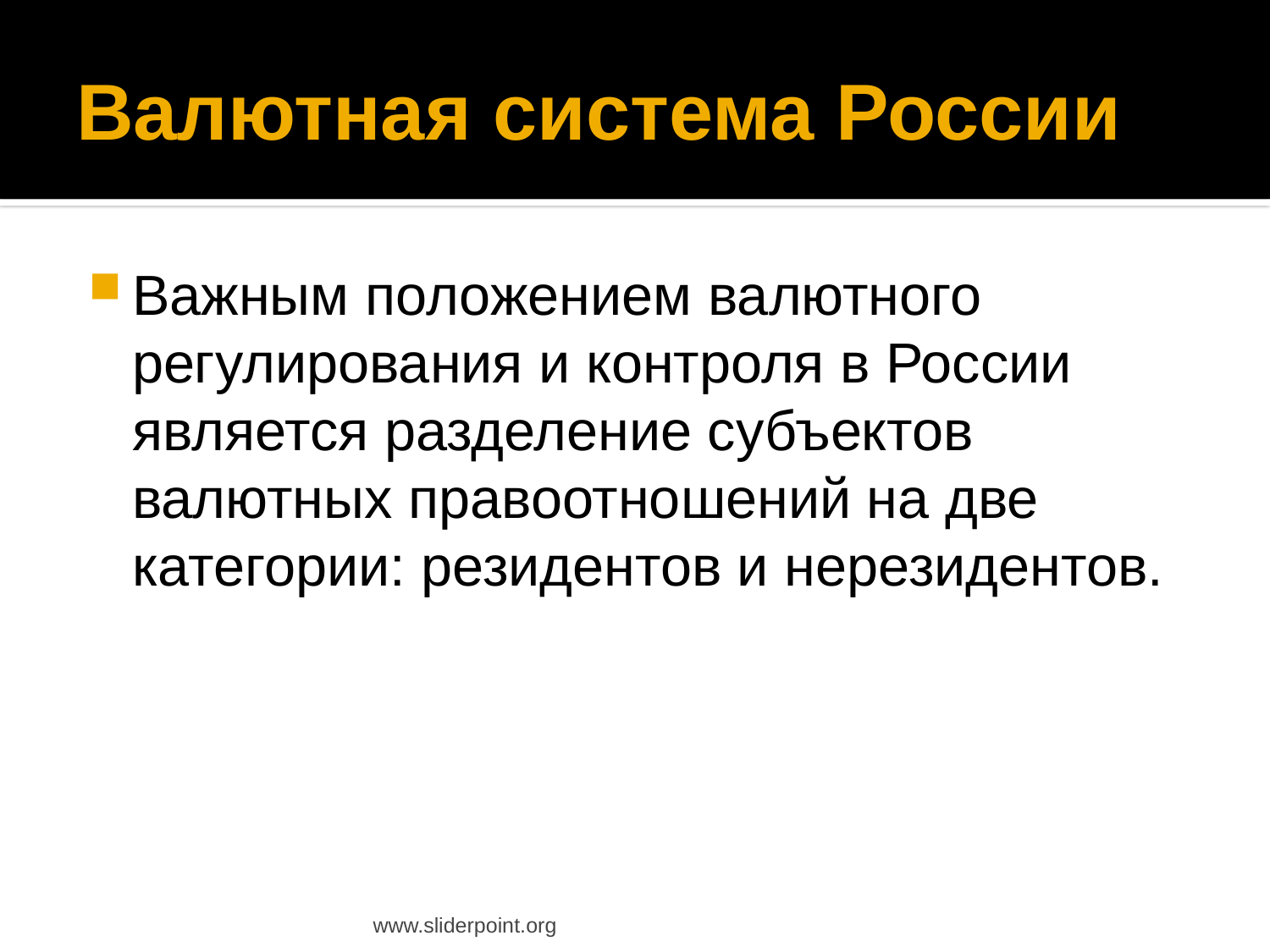

# Валютная система России
Важным положением валютного регулирования и контроля в России является разделение субъектов валютных правоотношений на две категории: резидентов и нерезидентов.
www.sliderpoint.org